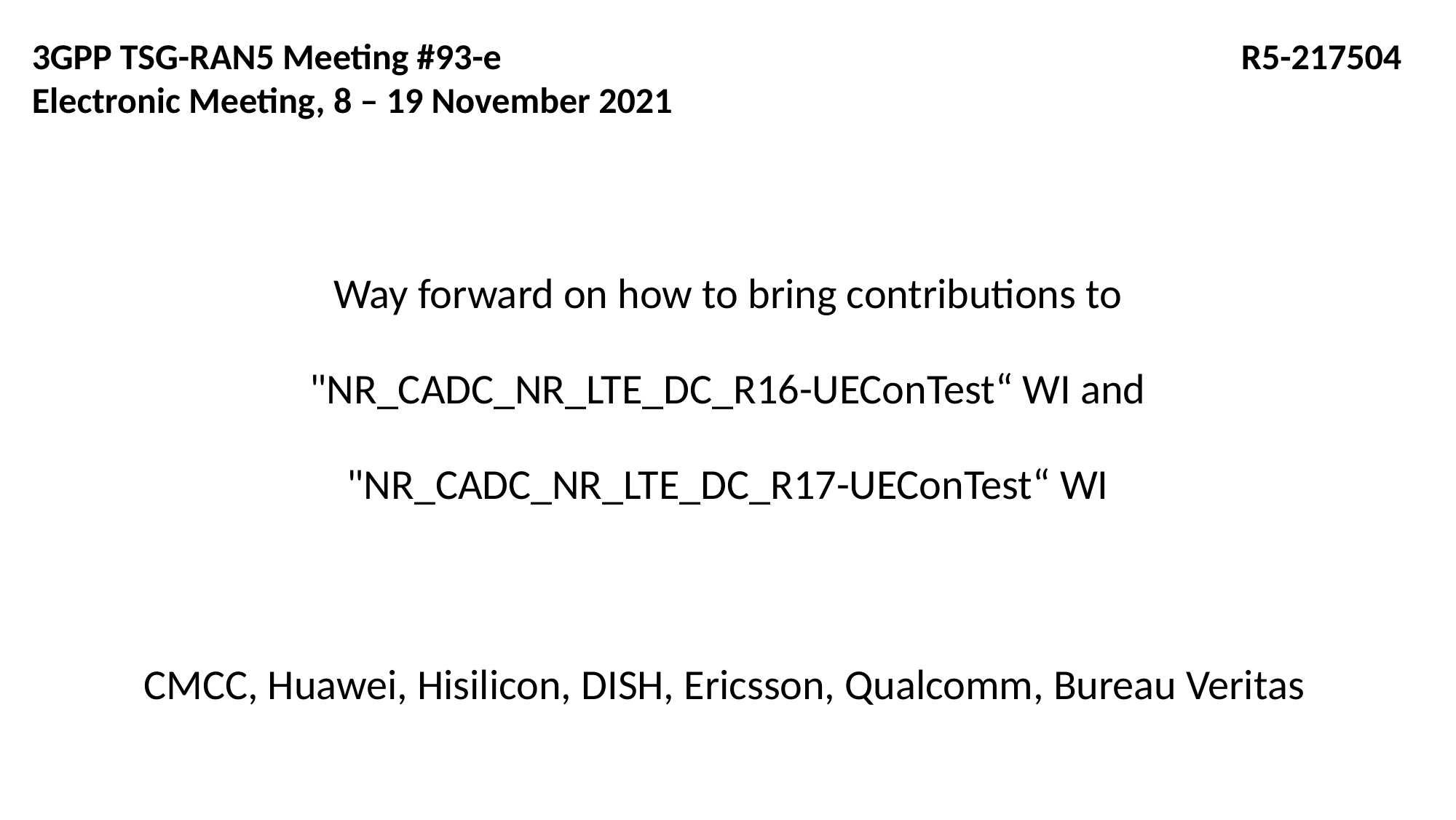

3GPP TSG-RAN5 Meeting #93-e 							 R5-217504
Electronic Meeting, 8 – 19 November 2021
# Way forward on how to bring contributions to "NR_CADC_NR_LTE_DC_R16-UEConTest“ WI and "NR_CADC_NR_LTE_DC_R17-UEConTest“ WI
CMCC, Huawei, Hisilicon, DISH, Ericsson, Qualcomm, Bureau Veritas